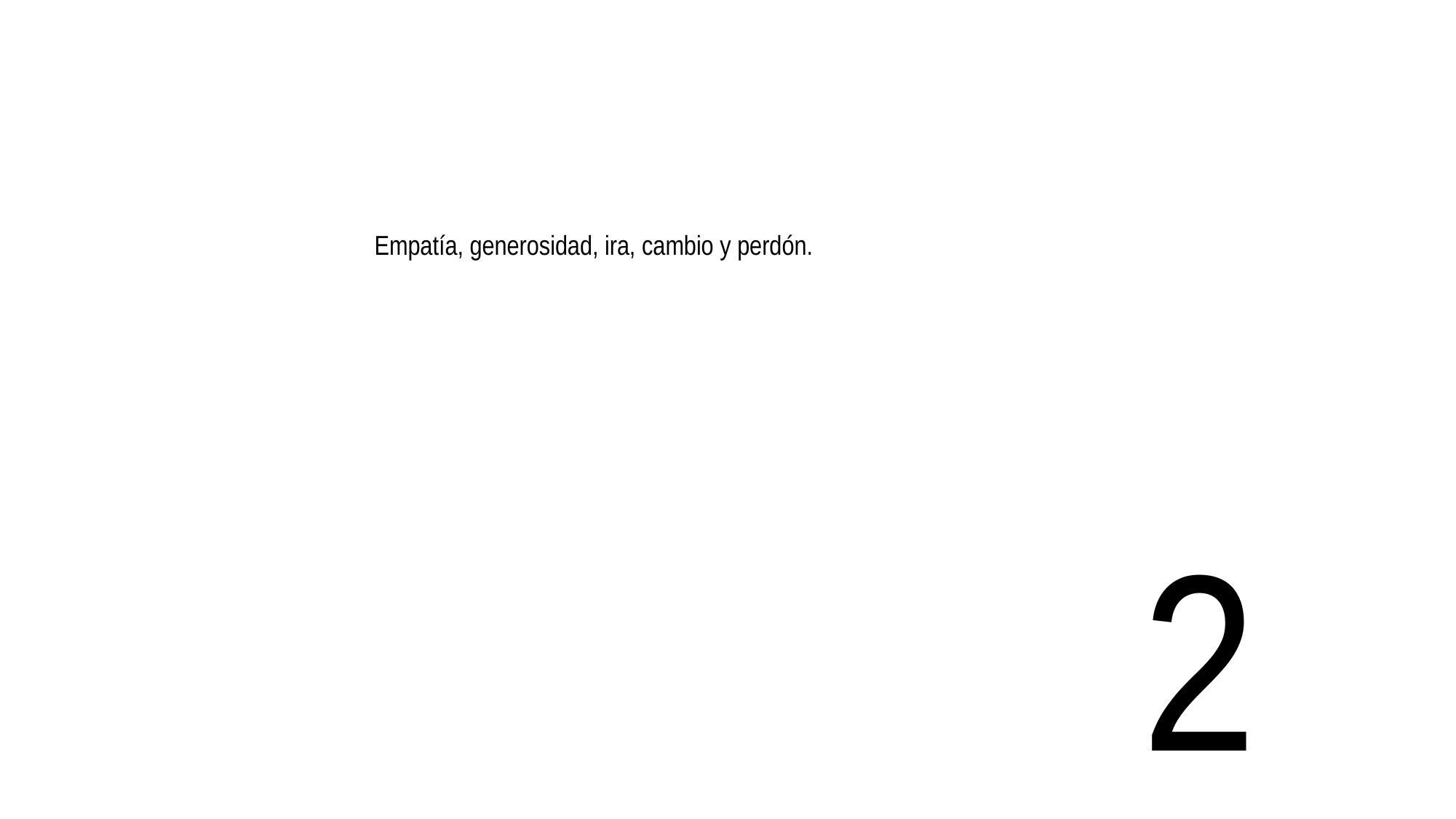

Empatía, generosidad, ira, cambio y perdón.
2